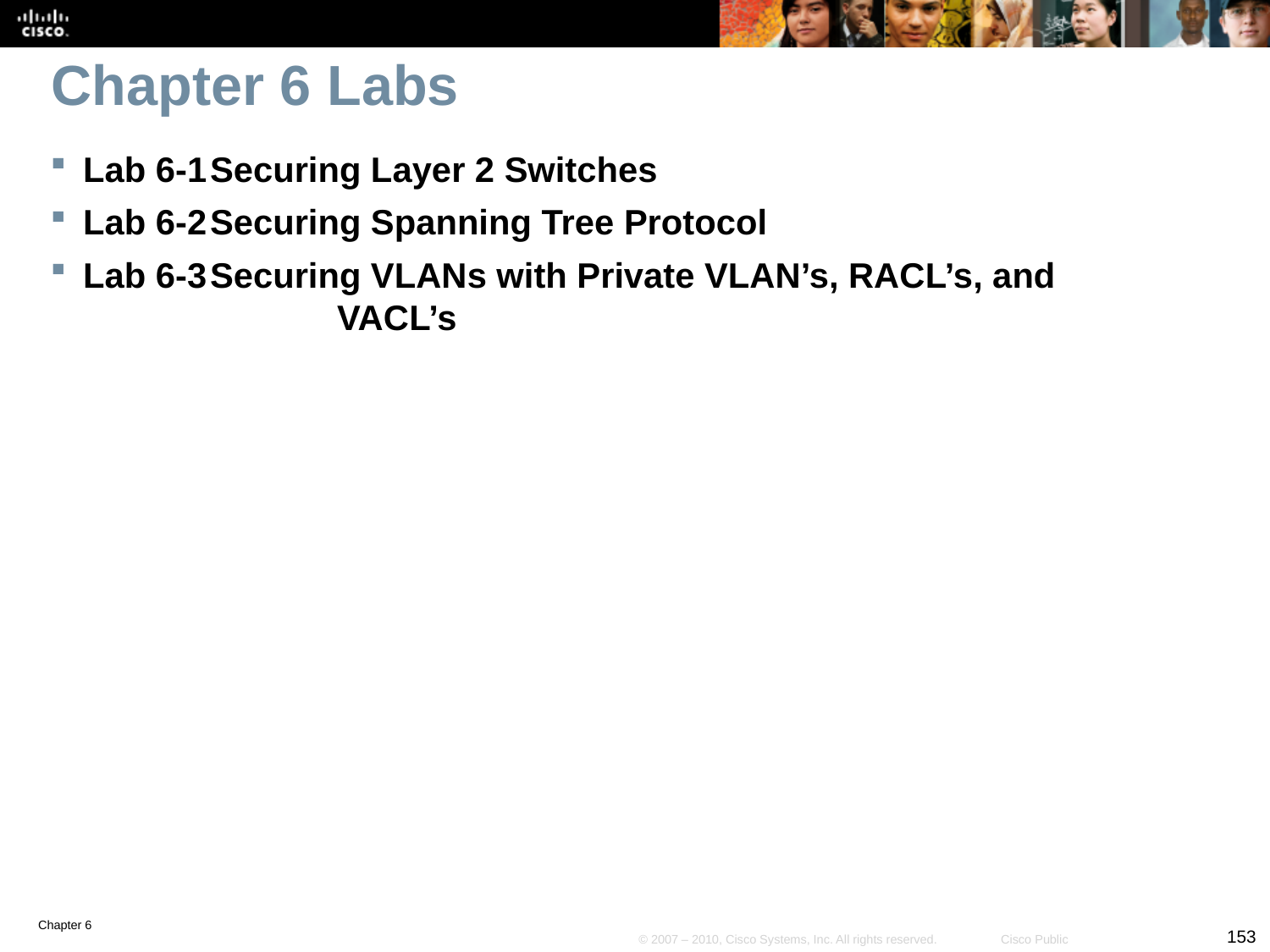

# Chapter 6 Labs
Lab 6-1	Securing Layer 2 Switches
Lab 6-2	Securing Spanning Tree Protocol
Lab 6-3	Securing VLANs with Private VLAN’s, RACL’s, and 			VACL’s